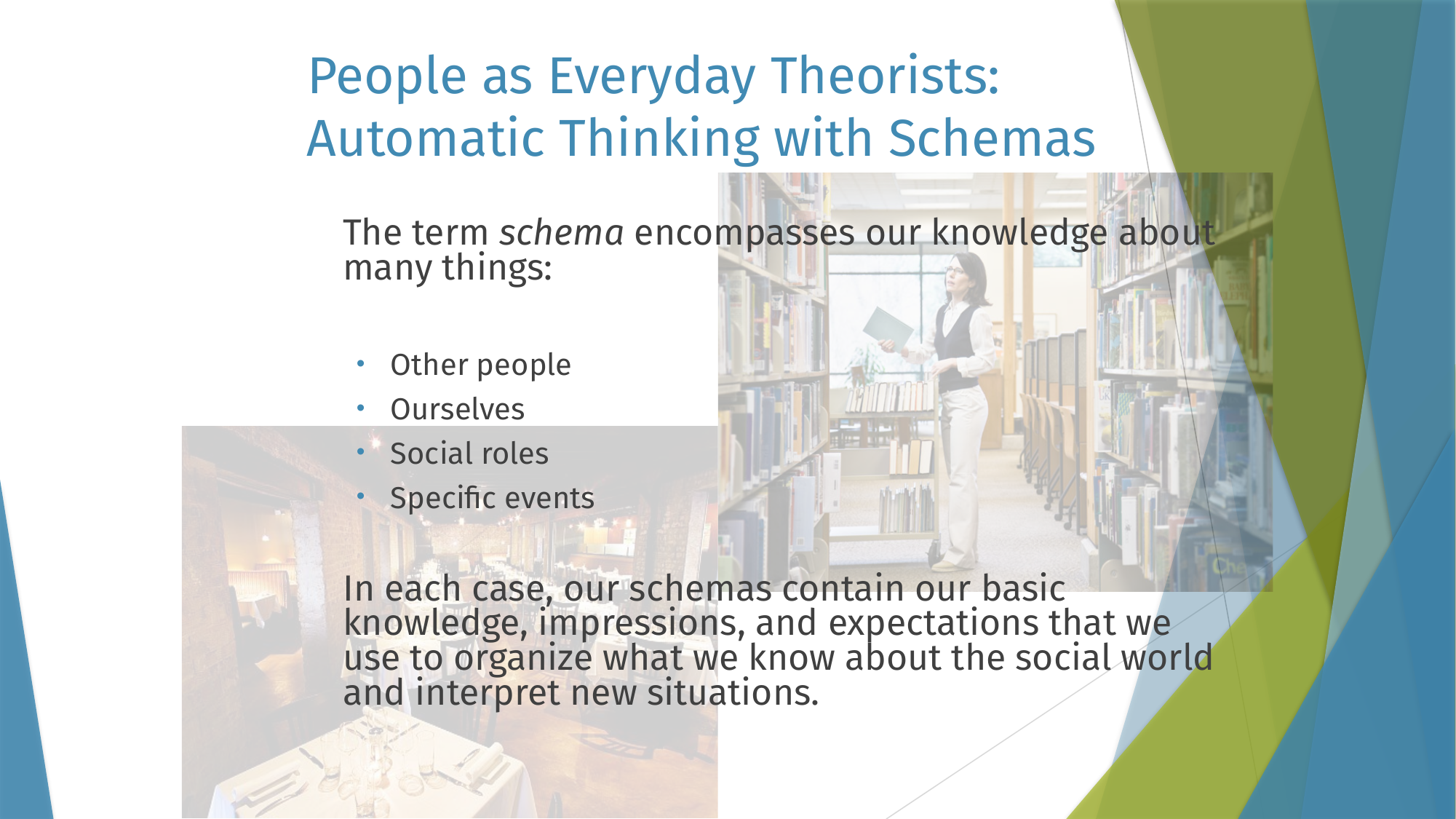

# People as Everyday Theorists: Automatic Thinking with Schemas

	The term schema encompasses our knowledge about many things:

Other people
Ourselves
Social roles
Specific events

	In each case, our schemas contain our basic knowledge, impressions, and expectations that we use to organize what we know about the social world and interpret new situations.